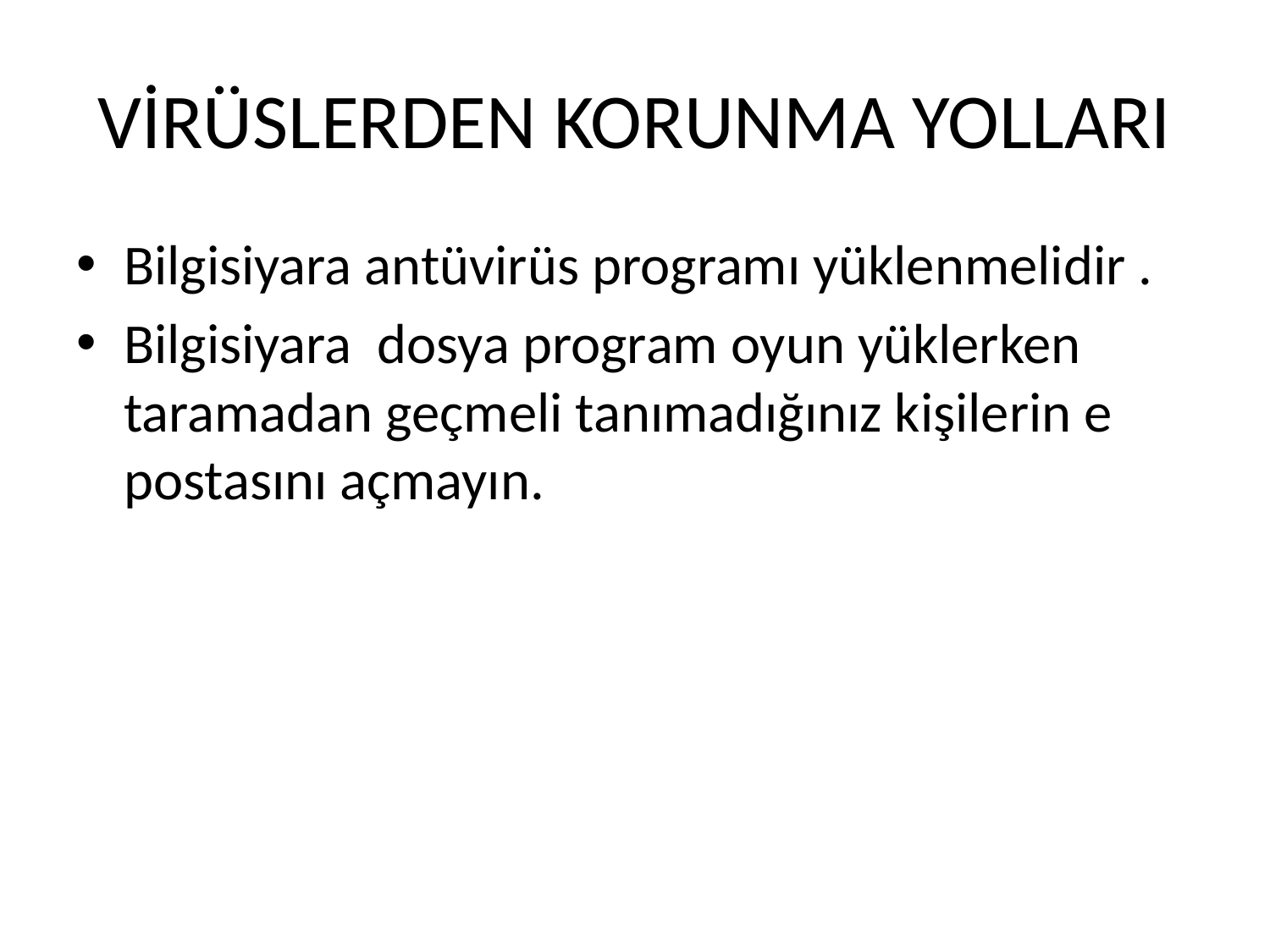

# VİRÜSLERDEN KORUNMA YOLLARI
Bilgisiyara antüvirüs programı yüklenmelidir .
Bilgisiyara  dosya program oyun yüklerken taramadan geçmeli tanımadığınız kişilerin e postasını açmayın.